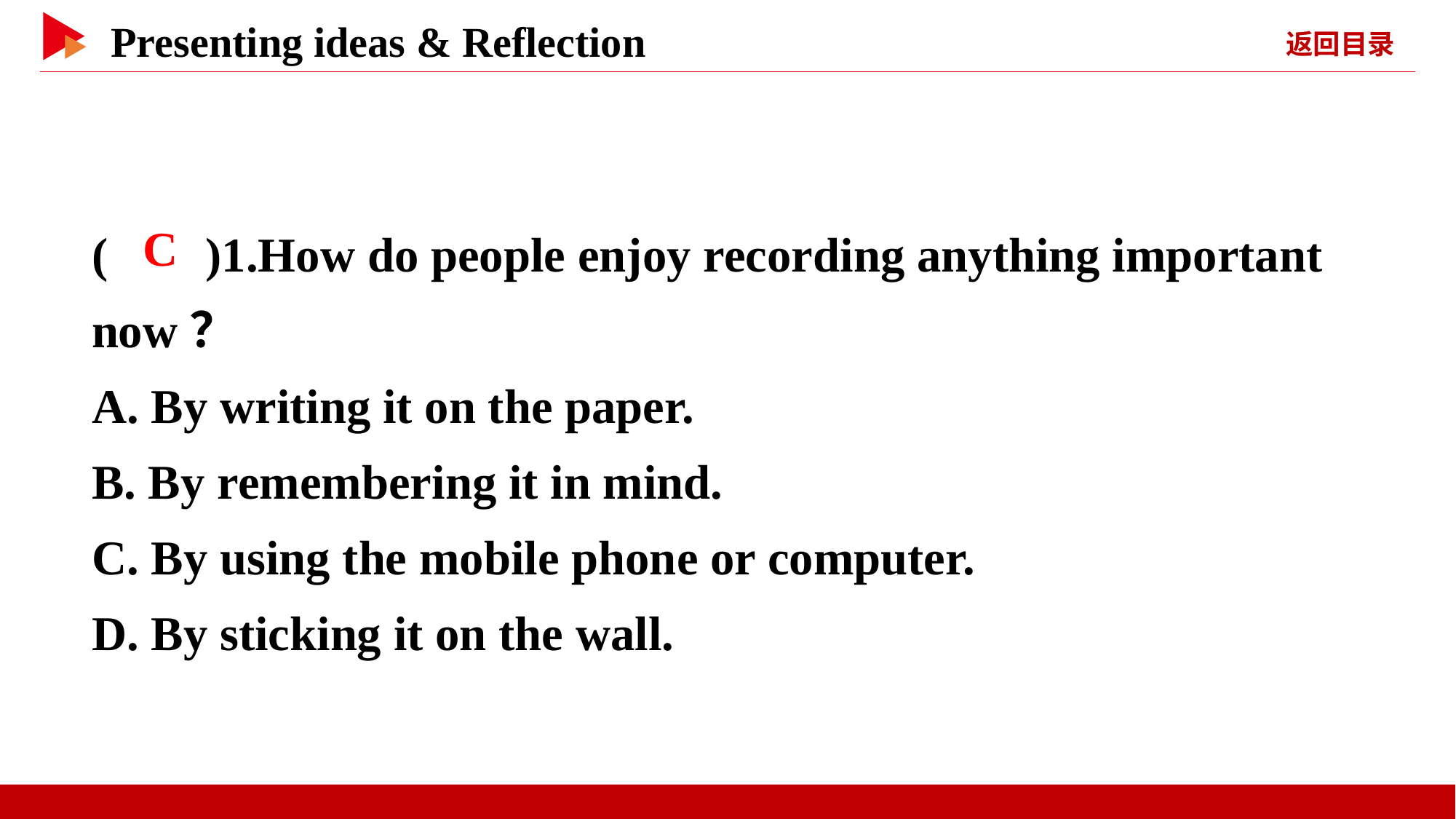

(        )1.How do people enjoy recording anything important now？
A. By writing it on the paper.
B. By remembering it in mind.
C. By using the mobile phone or computer.
D. By sticking it on the wall.
   C